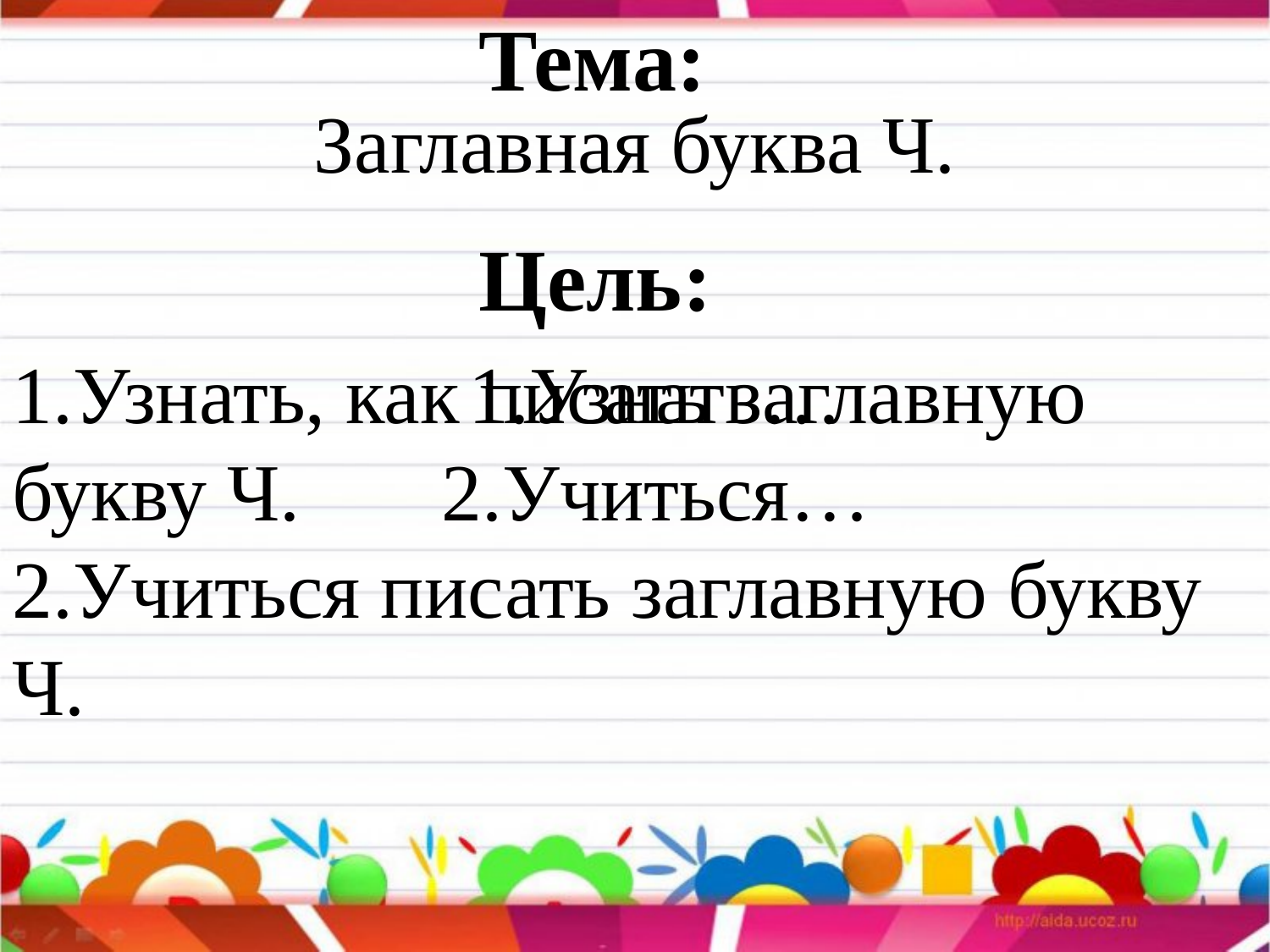

Тема:
Заглавная буква Ч.
Цель:
1.Узнать, как писать заглавную букву Ч.
2.Учиться писать заглавную букву Ч.
1.Узнать…
2.Учиться…